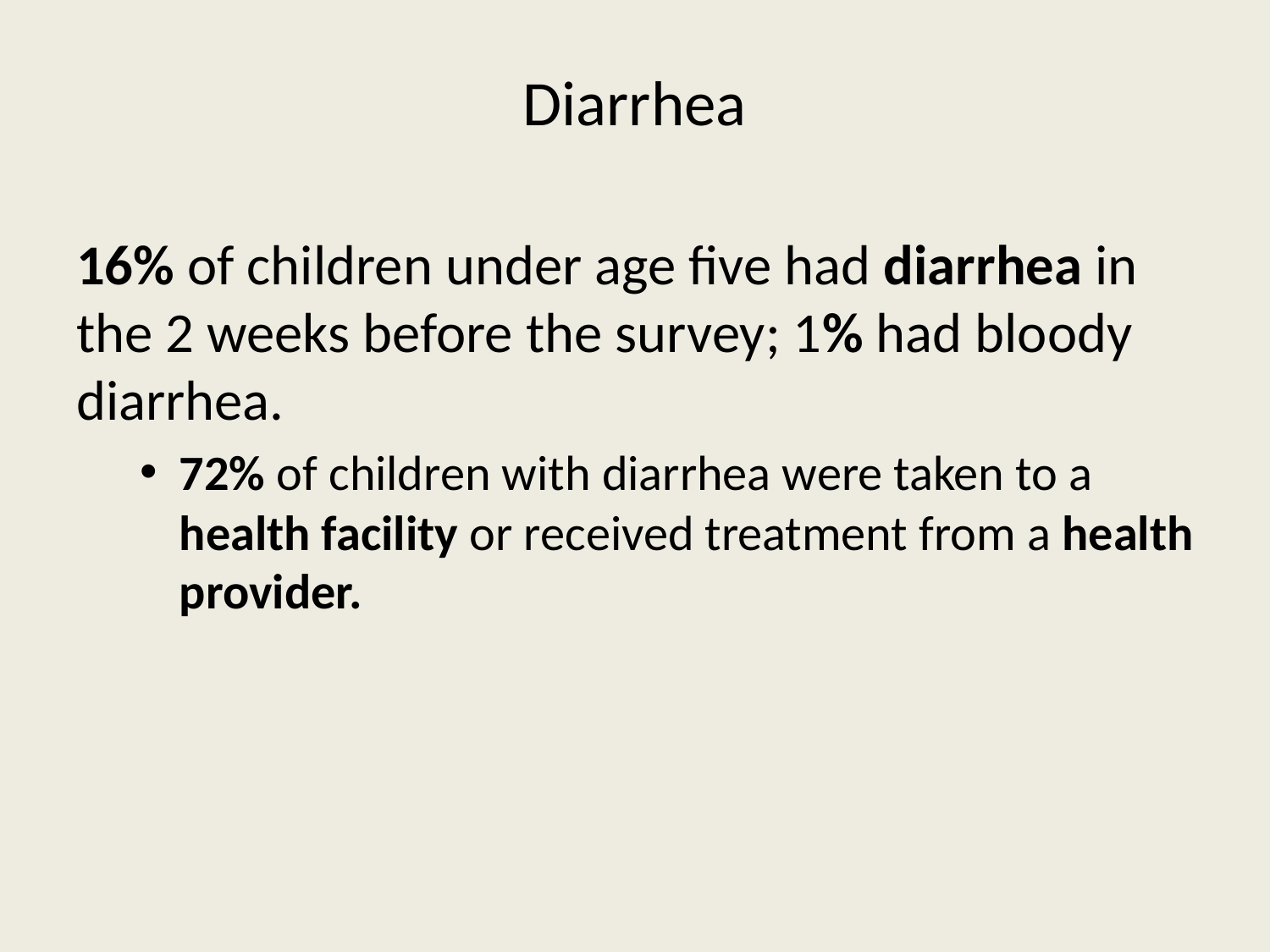

# Diarrhea
16% of children under age five had diarrhea in the 2 weeks before the survey; 1% had bloody diarrhea.
72% of children with diarrhea were taken to a health facility or received treatment from a health provider.